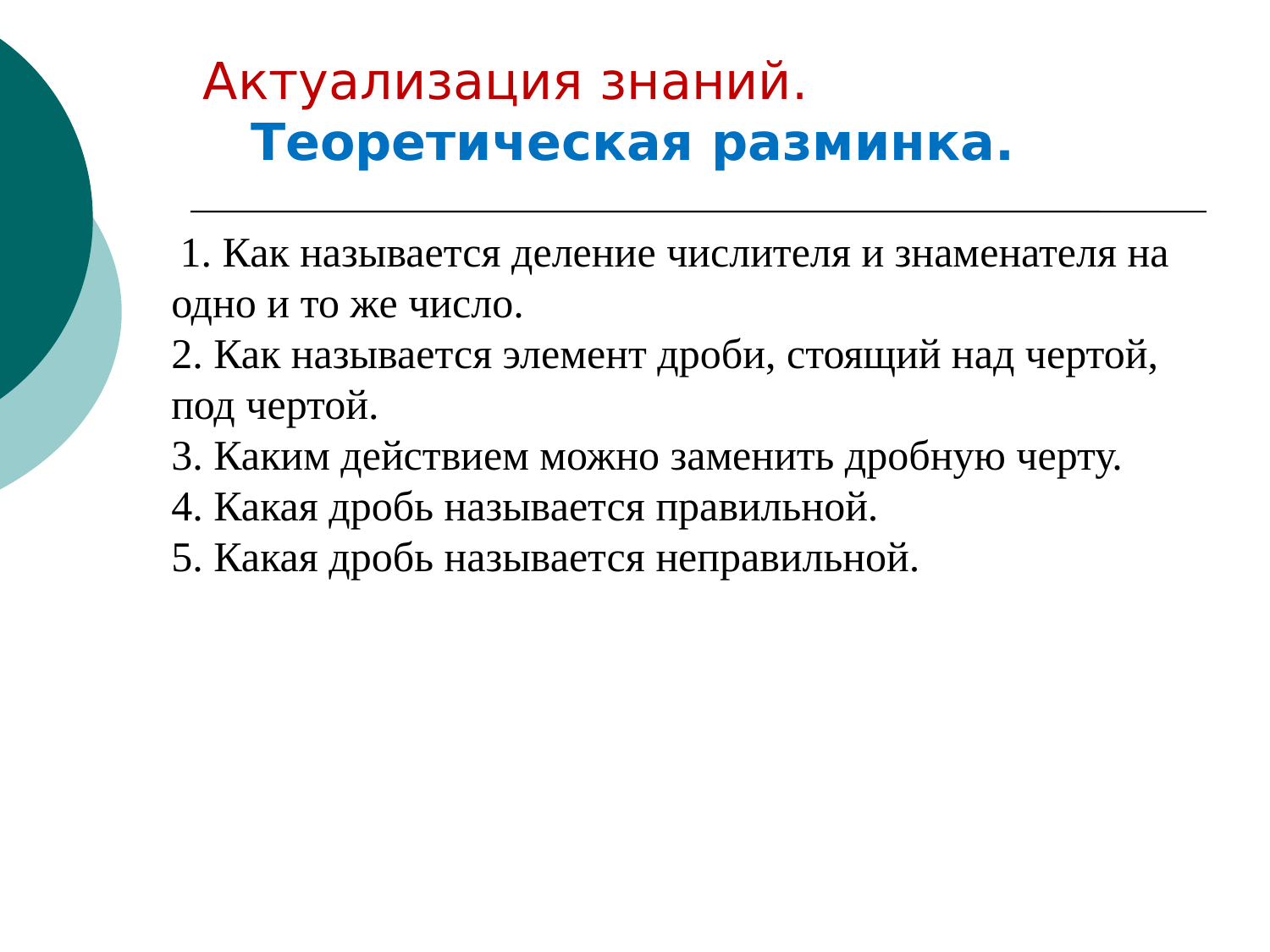

# Актуализация знаний. Теоретическая разминка.
 1. Как называется деление числителя и знаменателя на одно и то же число.
2. Как называется элемент дроби, стоящий над чертой, под чертой.
3. Каким действием можно заменить дробную черту.
4. Какая дробь называется правильной.
5. Какая дробь называется неправильной.